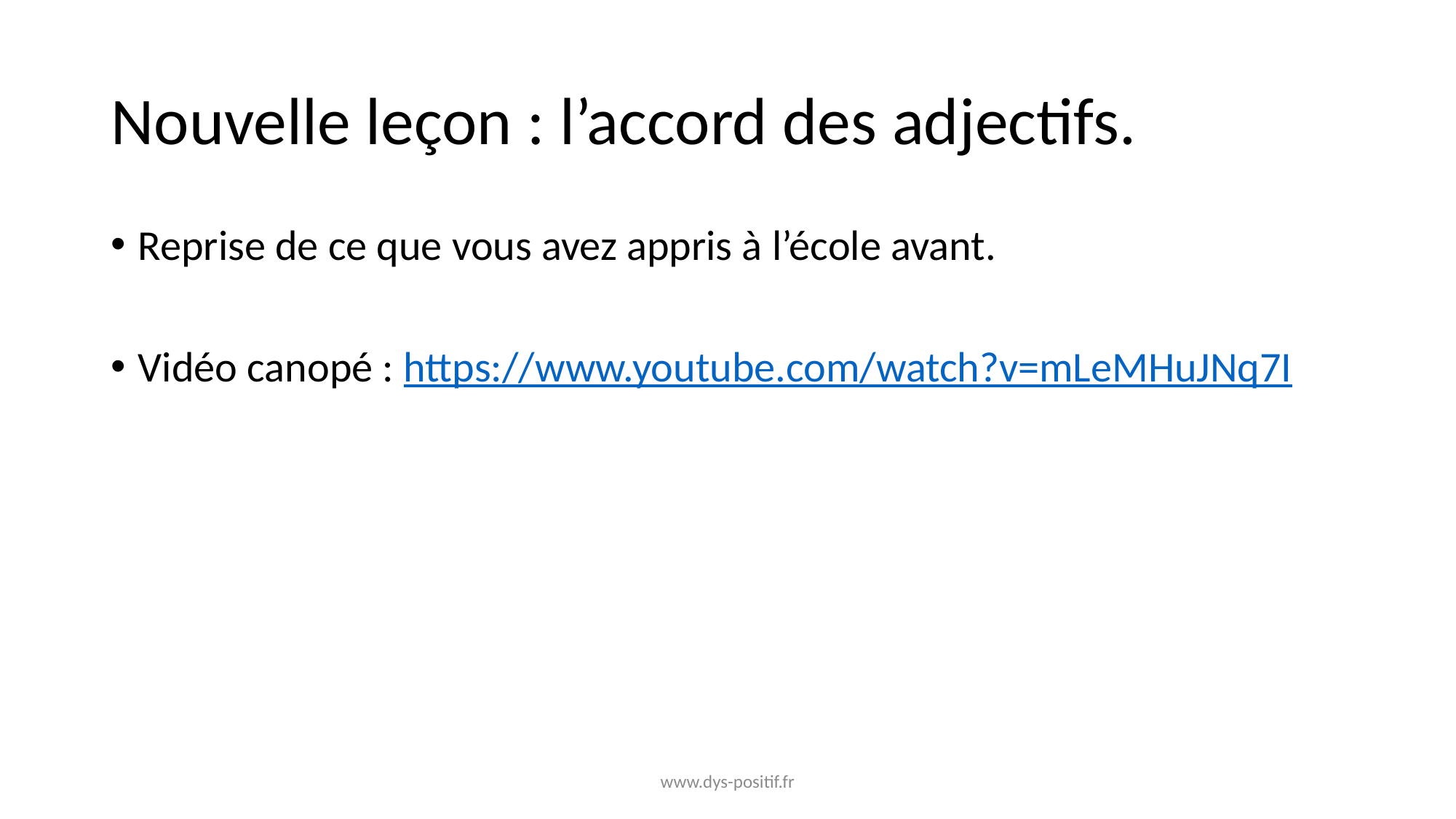

# Nouvelle leçon : l’accord des adjectifs.
Reprise de ce que vous avez appris à l’école avant.

Vidéo canopé : https://www.youtube.com/watch?v=mLeMHuJNq7I

www.dys-positif.fr